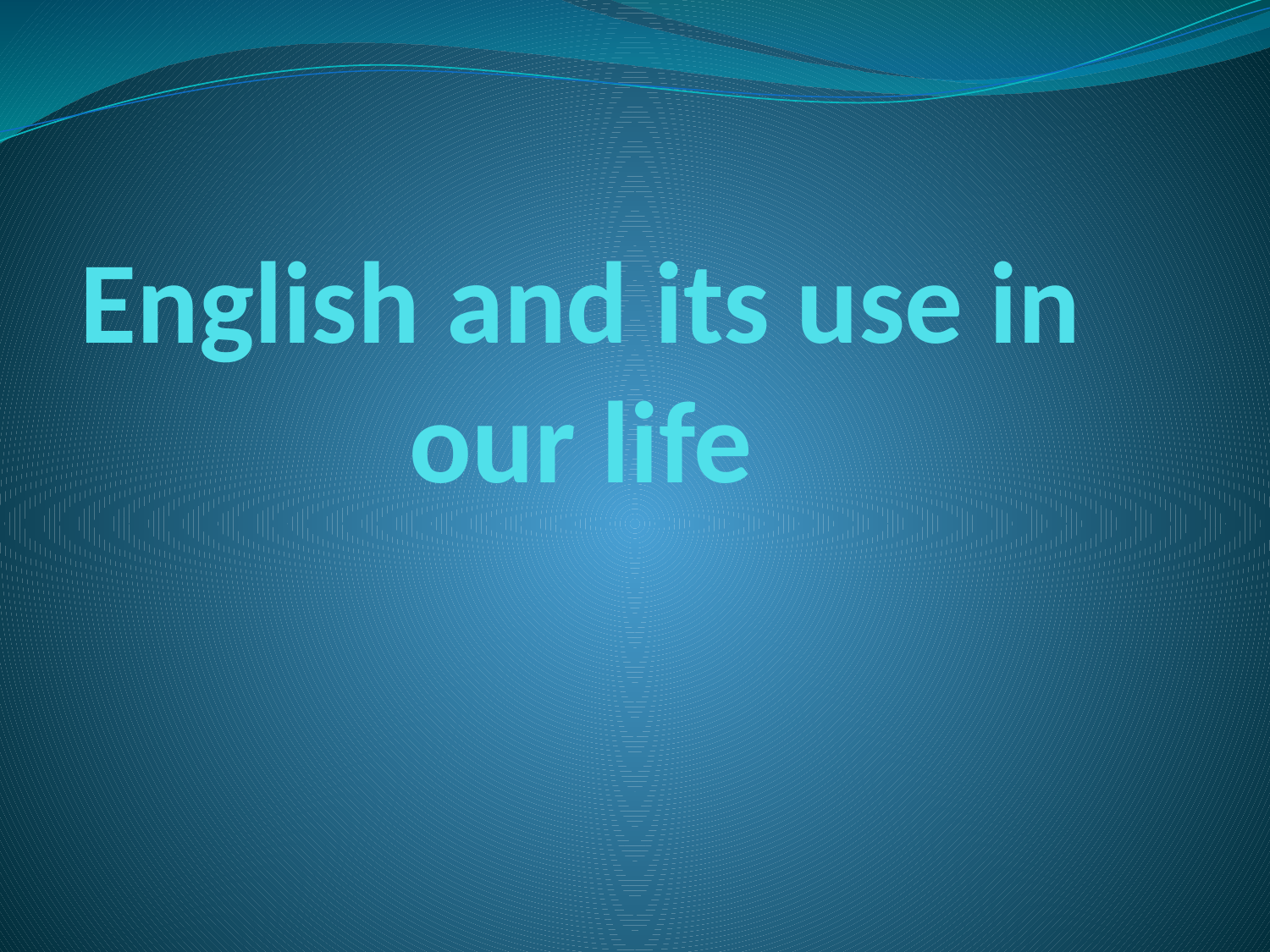

# English and its use in our life